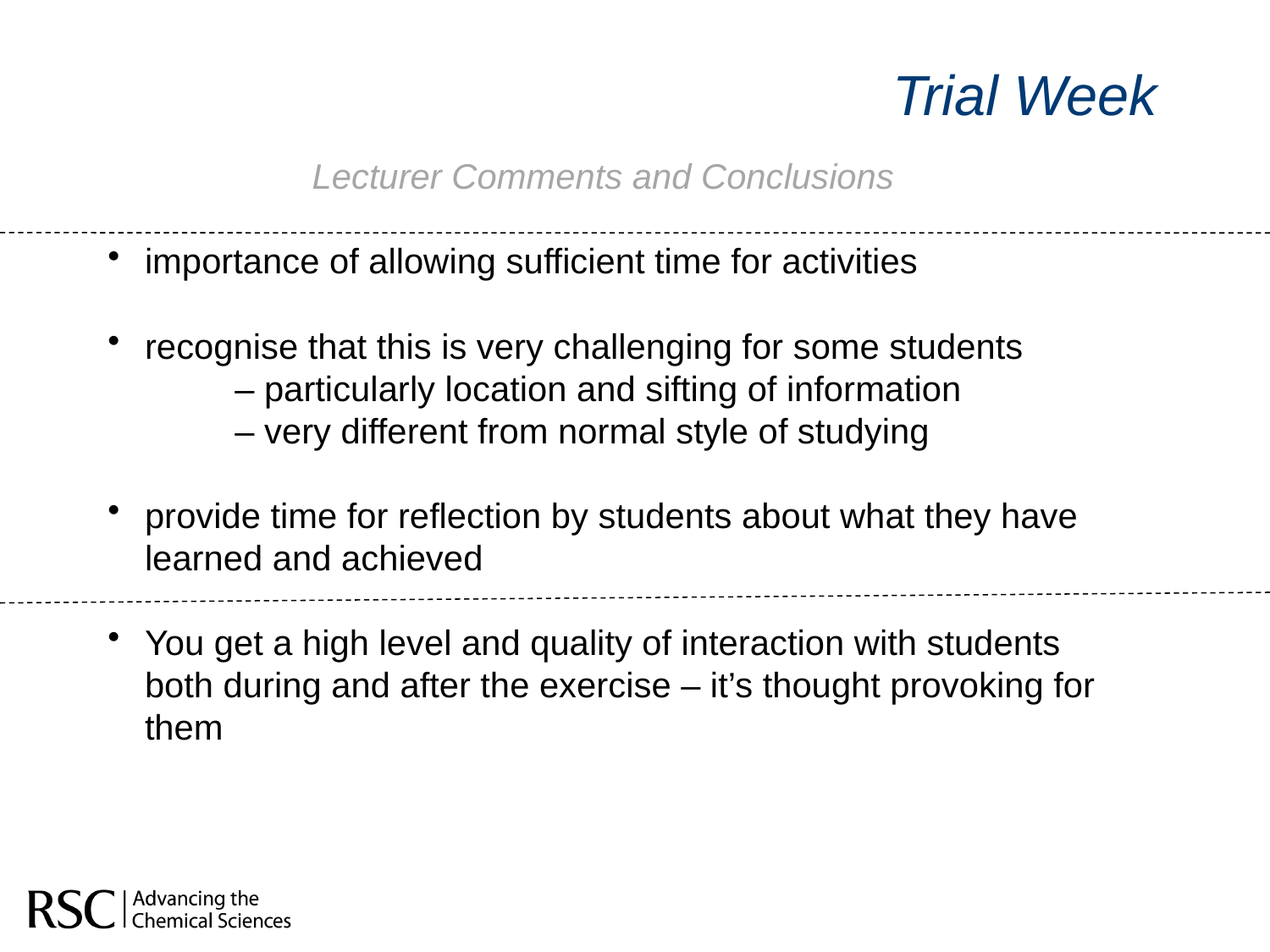

Trial Week
Lecturer Comments and Conclusions
importance of allowing sufficient time for activities

recognise that this is very challenging for some students
	– particularly location and sifting of information
 	– very different from normal style of studying

provide time for reflection by students about what they have learned and achieved

You get a high level and quality of interaction with students both during and after the exercise – it’s thought provoking for them